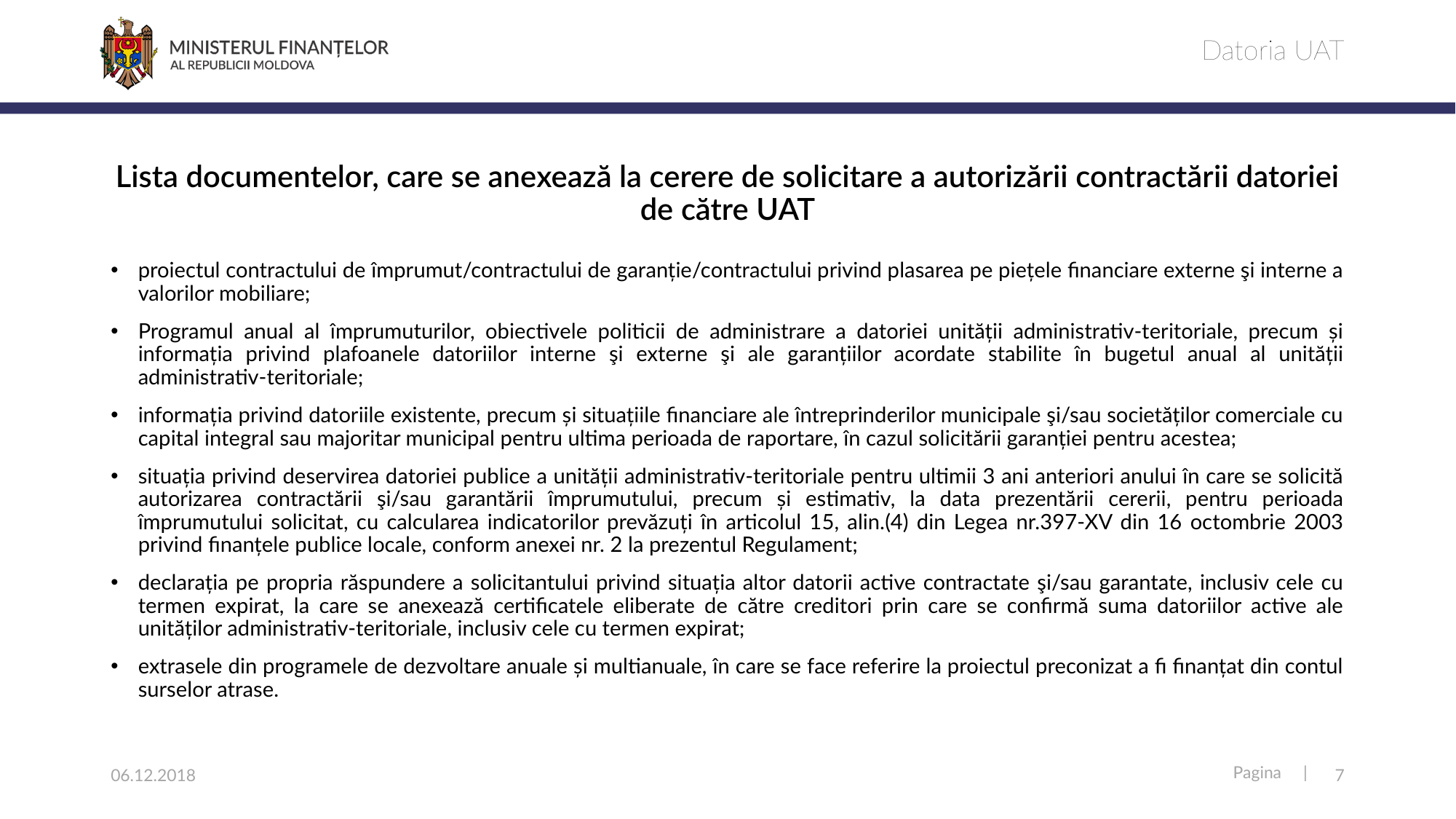

Datoria UAT
# Lista documentelor, care se anexează la cerere de solicitare a autorizării contractării datoriei de către UAT
proiectul contractului de împrumut/contractului de garanție/contractului privind plasarea pe piețele financiare externe şi interne a valorilor mobiliare;
Programul anual al împrumuturilor, obiectivele politicii de administrare a datoriei unității administrativ-teritoriale, precum și informația privind plafoanele datoriilor interne şi externe şi ale garanțiilor acordate stabilite în bugetul anual al unității administrativ-teritoriale;
informația privind datoriile existente, precum și situațiile financiare ale întreprinderilor municipale şi/sau societăților comerciale cu capital integral sau majoritar municipal pentru ultima perioada de raportare, în cazul solicitării garanției pentru acestea;
situația privind deservirea datoriei publice a unității administrativ-teritoriale pentru ultimii 3 ani anteriori anului în care se solicită autorizarea contractării şi/sau garantării împrumutului, precum și estimativ, la data prezentării cererii, pentru perioada împrumutului solicitat, cu calcularea indicatorilor prevăzuți în articolul 15, alin.(4) din Legea nr.397-XV din 16 octombrie 2003 privind finanțele publice locale, conform anexei nr. 2 la prezentul Regulament;
declarația pe propria răspundere a solicitantului privind situația altor datorii active contractate şi/sau garantate, inclusiv cele cu termen expirat, la care se anexează certificatele eliberate de către creditori prin care se confirmă suma datoriilor active ale unităților administrativ-teritoriale, inclusiv cele cu termen expirat;
extrasele din programele de dezvoltare anuale și multianuale, în care se face referire la proiectul preconizat a fi finanțat din contul surselor atrase.

06.12.2018
7